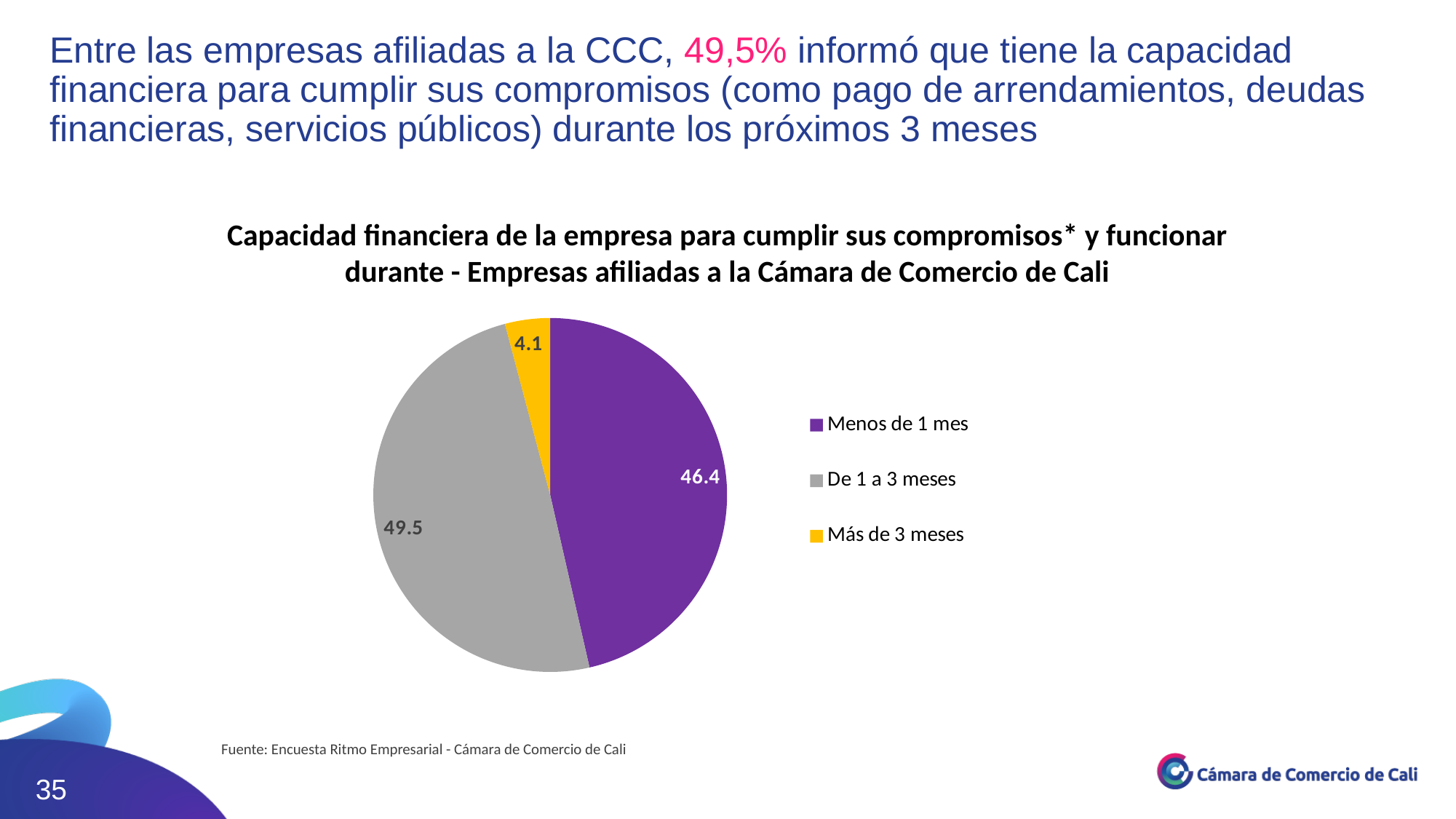

Entre las empresas afiliadas a la CCC, 49,5% informó que tiene la capacidad financiera para cumplir sus compromisos (como pago de arrendamientos, deudas financieras, servicios públicos) durante los próximos 3 meses
Capacidad financiera de la empresa para cumplir sus compromisos* y funcionar durante - Empresas afiliadas a la Cámara de Comercio de Cali

### Chart

| Category | Ventas |
|---|---|
| Menos de 1 mes | 46.42857142857143 |
| De 1 a 3 meses | 49.45054945054945 |
| Más de 3 meses | 4.1208791208791204 |
Fuente: Encuesta Ritmo Empresarial - Cámara de Comercio de Cali